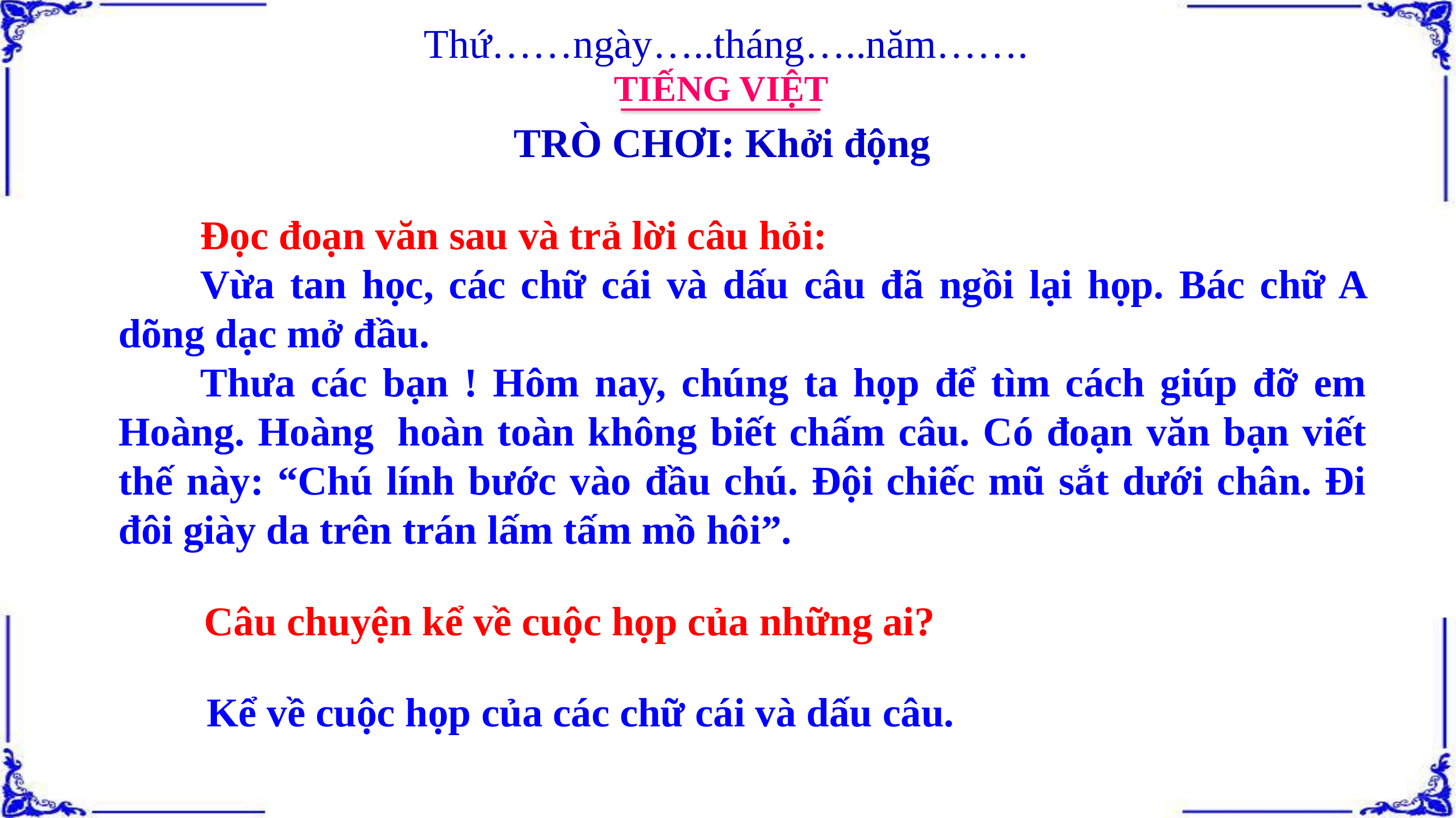

Thứ……ngày…..tháng…..năm…….
TIẾNG VIỆT
TRÒ CHƠI: Khởi động
Đọc đoạn văn sau và trả lời câu hỏi:
Vừa tan học, các chữ cái và dấu câu đã ngồi lại họp. Bác chữ A dõng dạc mở đầu.
Thưa các bạn ! Hôm nay, chúng ta họp để tìm cách giúp đỡ em Hoàng. Hoàng  hoàn toàn không biết chấm câu. Có đoạn văn bạn viết thế này: “Chú lính bước vào đầu chú. Đội chiếc mũ sắt dưới chân. Đi đôi giày da trên trán lấm tấm mồ hôi”.
Câu chuyện kể về cuộc họp của những ai?
Kể về cuộc họp của các chữ cái và dấu câu.